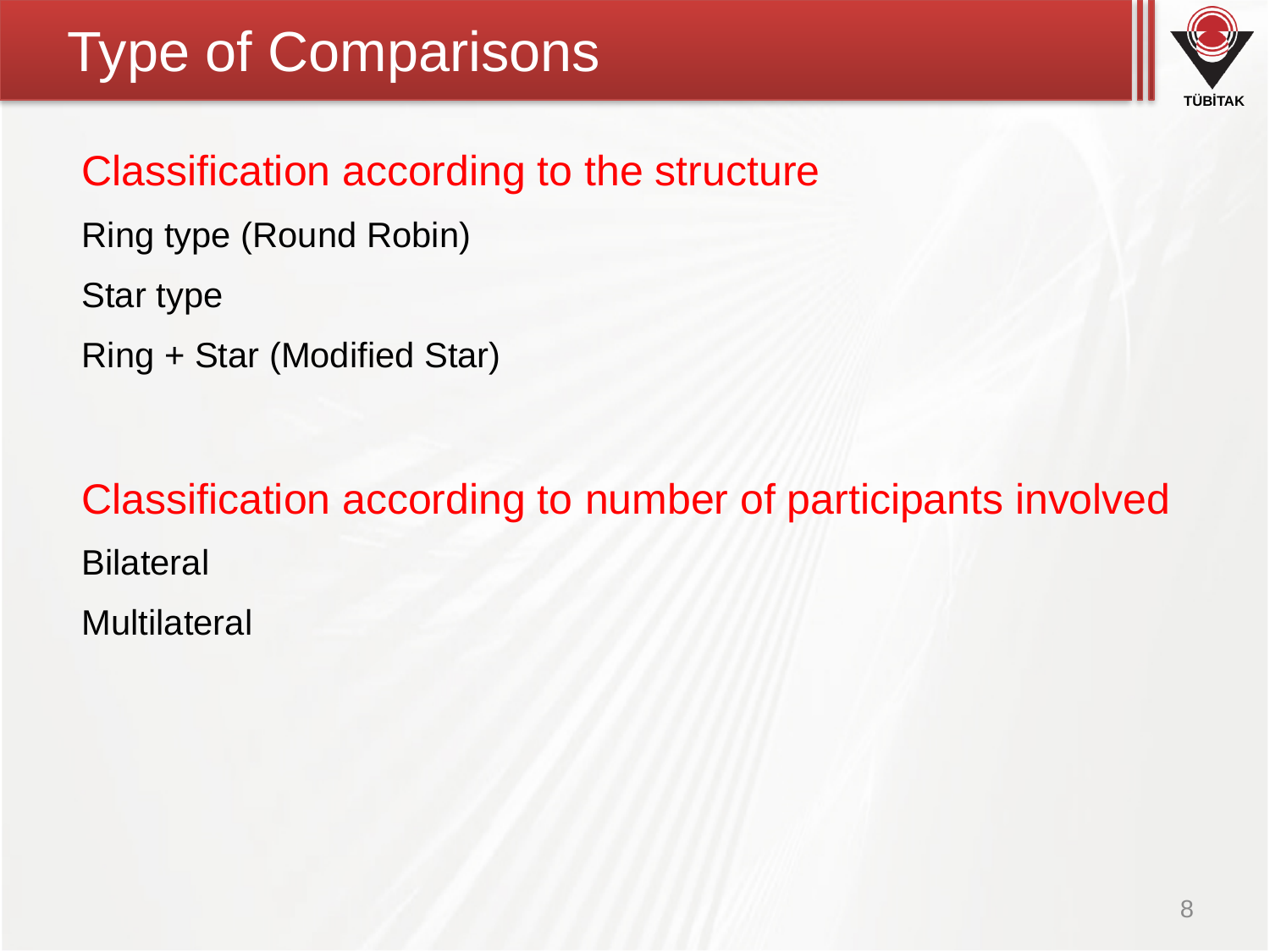

# Type of Comparisons
Classification according to the structure
Ring type (Round Robin)
Star type
Ring + Star (Modified Star)
Classification according to number of participants involved
Bilateral
Multilateral

8